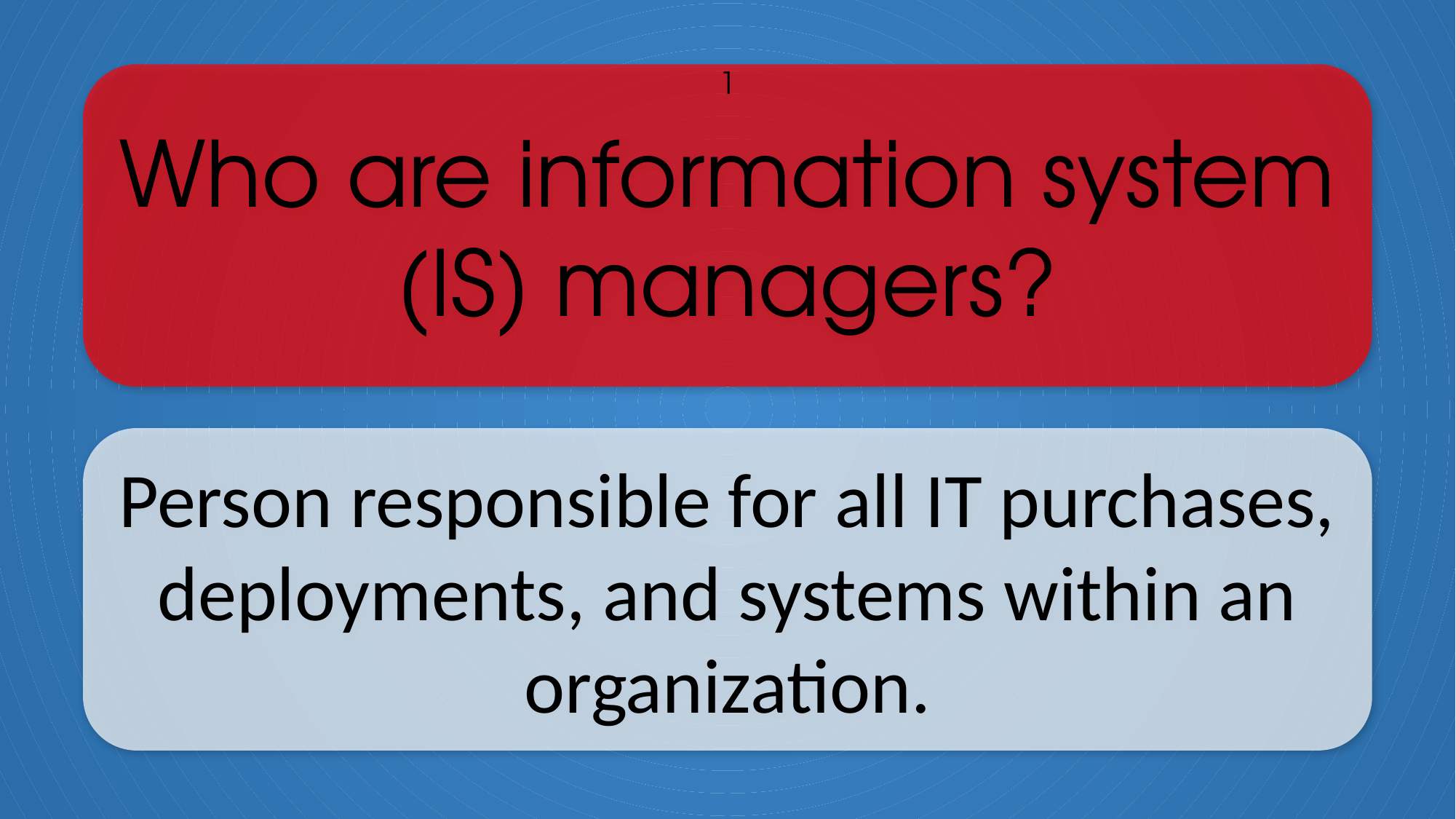

Who are information system (IS) managers?
1
Person responsible for all IT purchases, deployments, and systems within an organization.